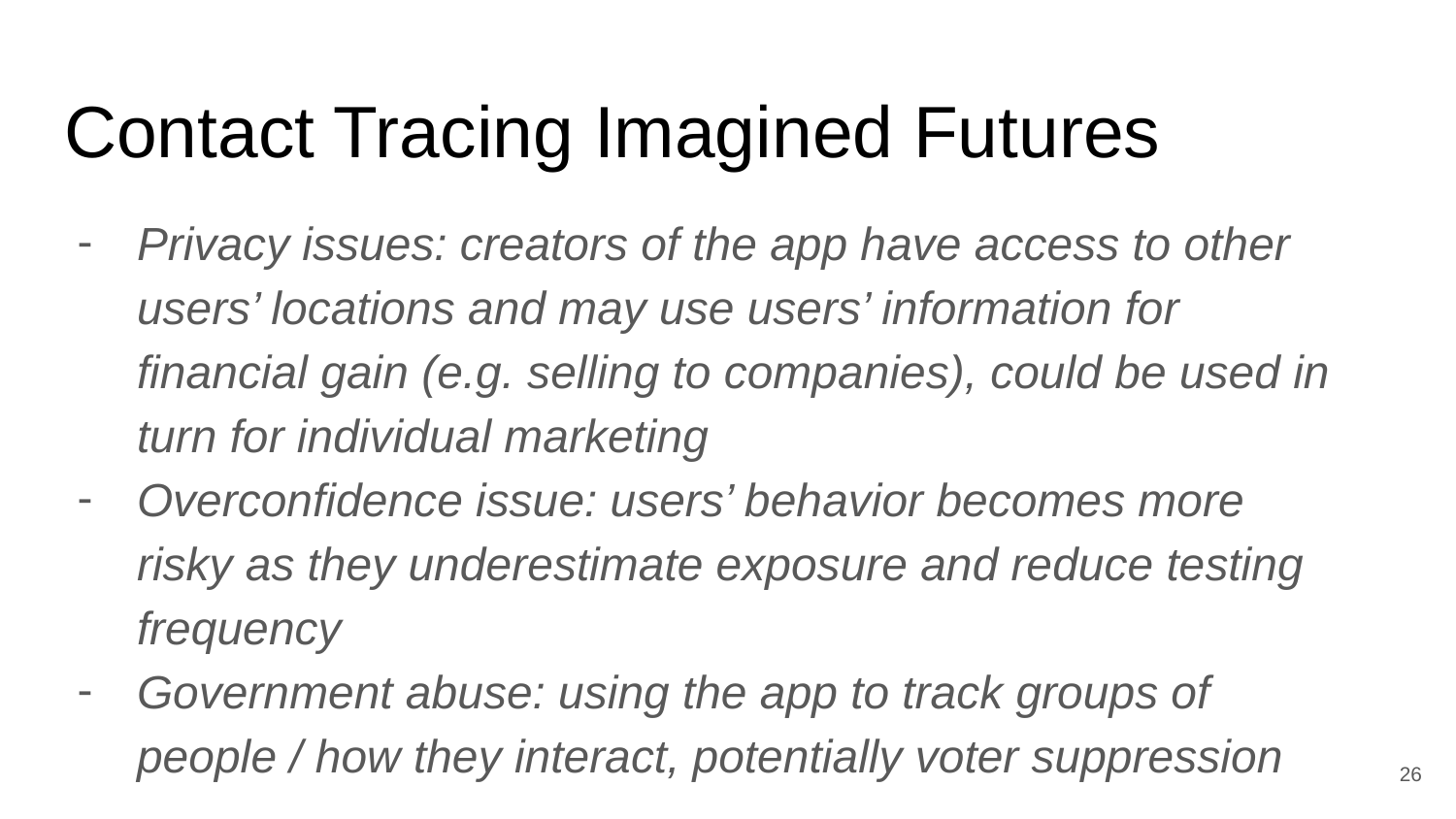

# Contact Tracing Imagined Futures

Privacy issues: creators of the app have access to other users’ locations and may use users’ information for financial gain (e.g. selling to companies), could be used in turn for individual marketing
Overconfidence issue: users’ behavior becomes more risky as they underestimate exposure and reduce testing frequency
Government abuse: using the app to track groups of people / how they interact, potentially voter suppression
26